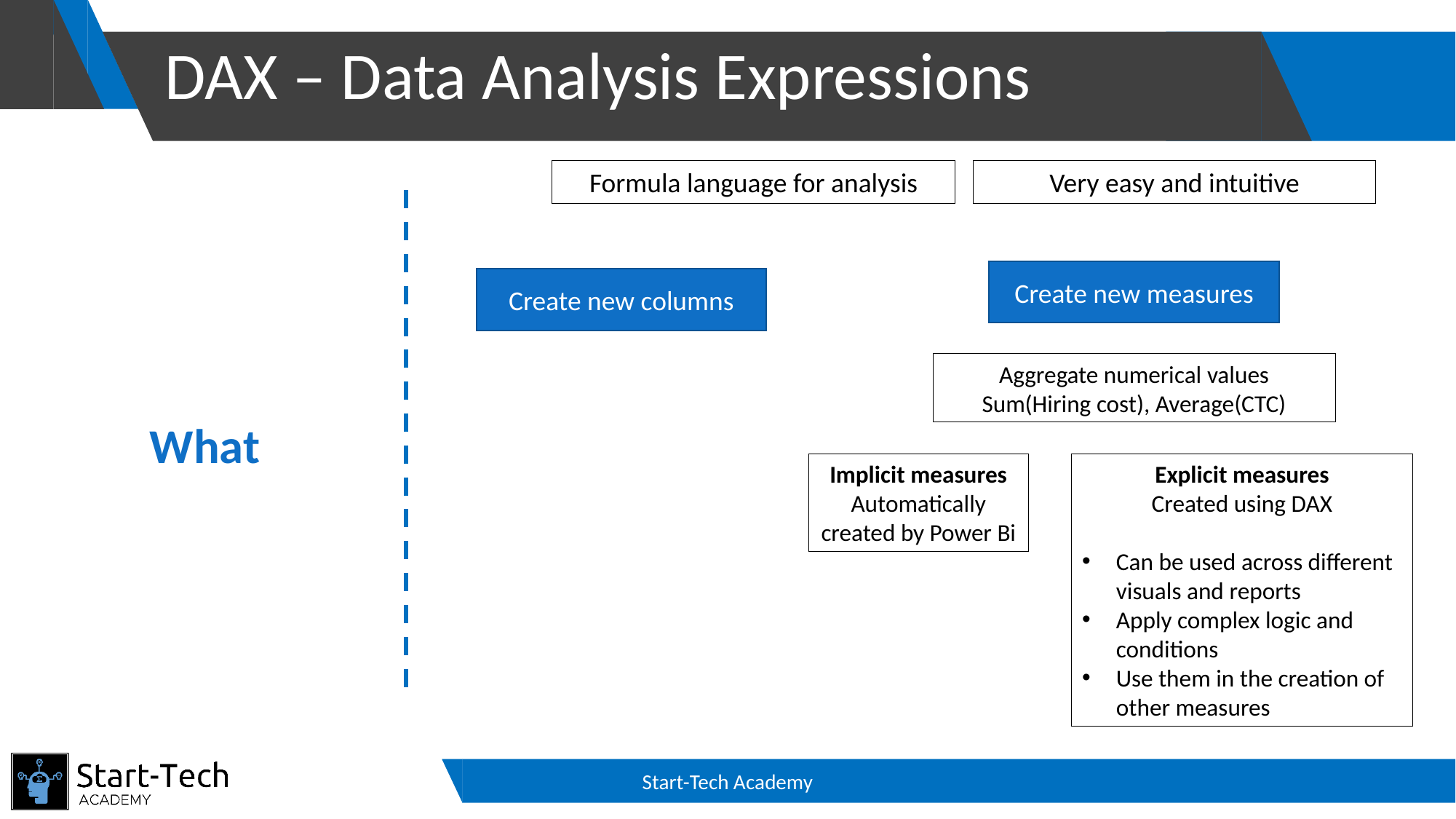

# DAX – Data Analysis Expressions
Formula language for analysis
Very easy and intuitive
Create new measures
Create new columns
Aggregate numerical values
Sum(Hiring cost), Average(CTC)
What
Implicit measures
Automatically created by Power Bi
Explicit measures
Created using DAX

Can be used across different visuals and reports
Apply complex logic and conditions
Use them in the creation of other measures
Start-Tech Academy